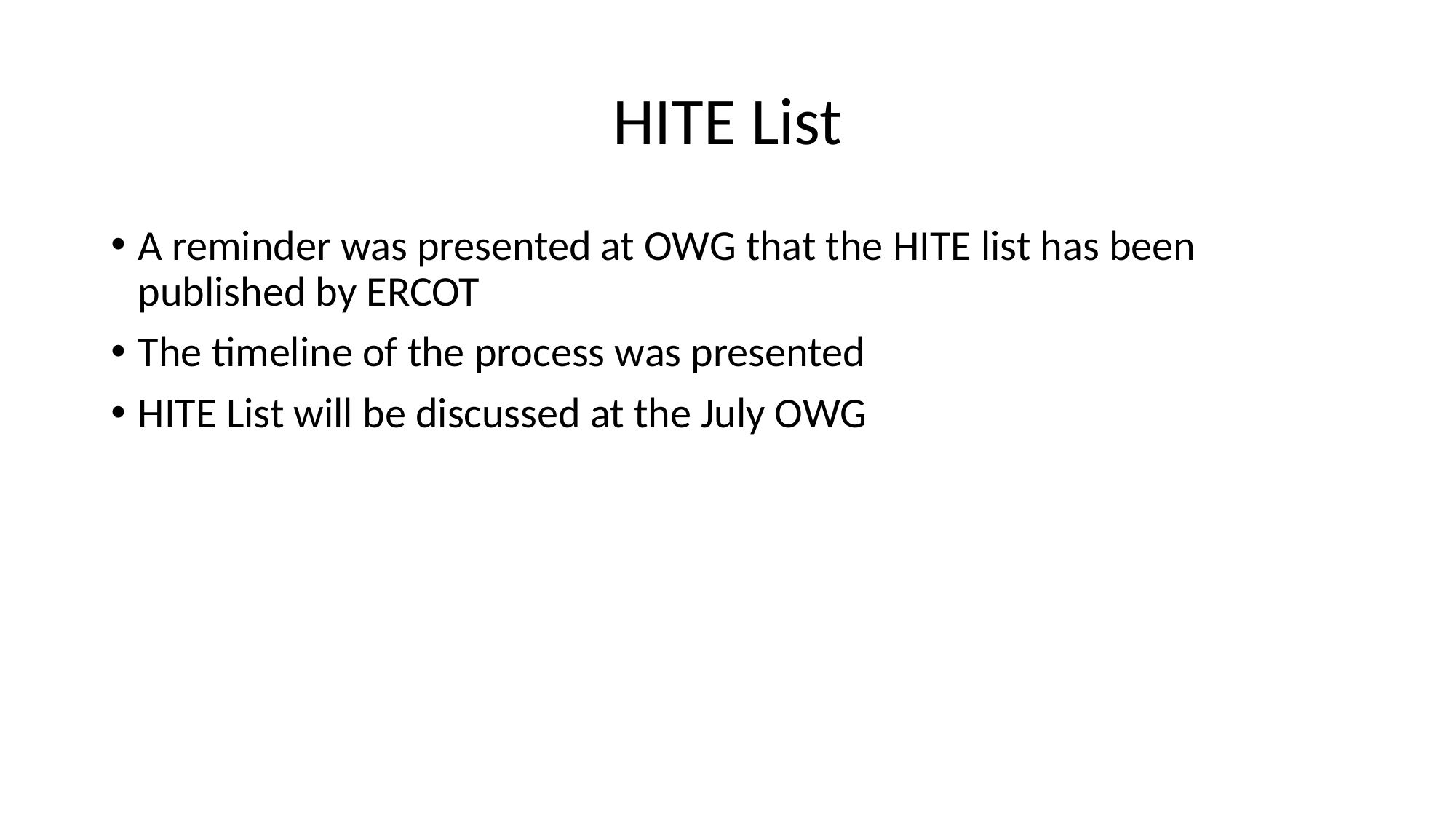

# HITE List
A reminder was presented at OWG that the HITE list has been published by ERCOT
The timeline of the process was presented
HITE List will be discussed at the July OWG